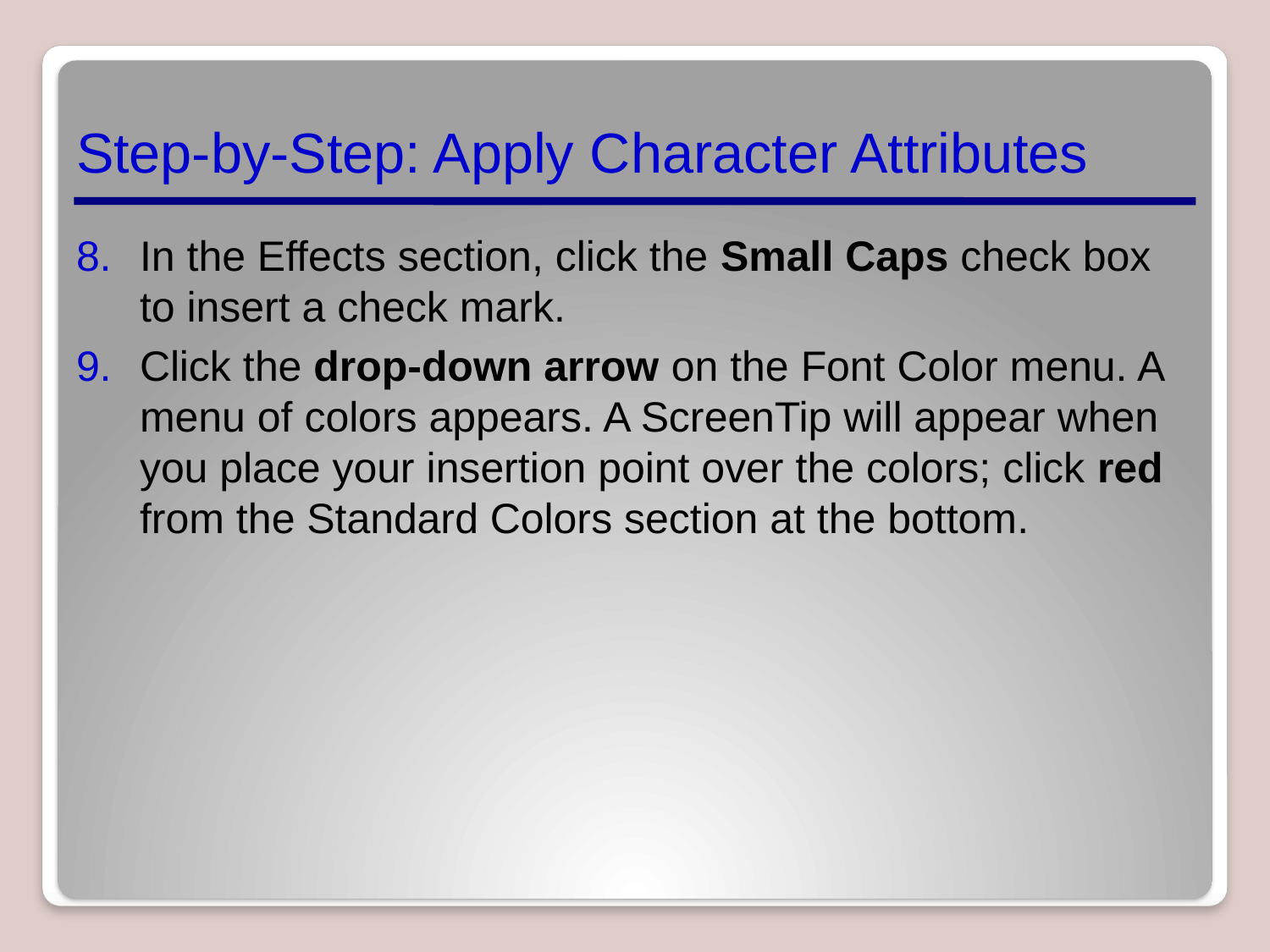

# Step-by-Step: Apply Character Attributes
In the Effects section, click the Small Caps check box to insert a check mark.
Click the drop-down arrow on the Font Color menu. A menu of colors appears. A ScreenTip will appear when you place your insertion point over the colors; click red from the Standard Colors section at the bottom.